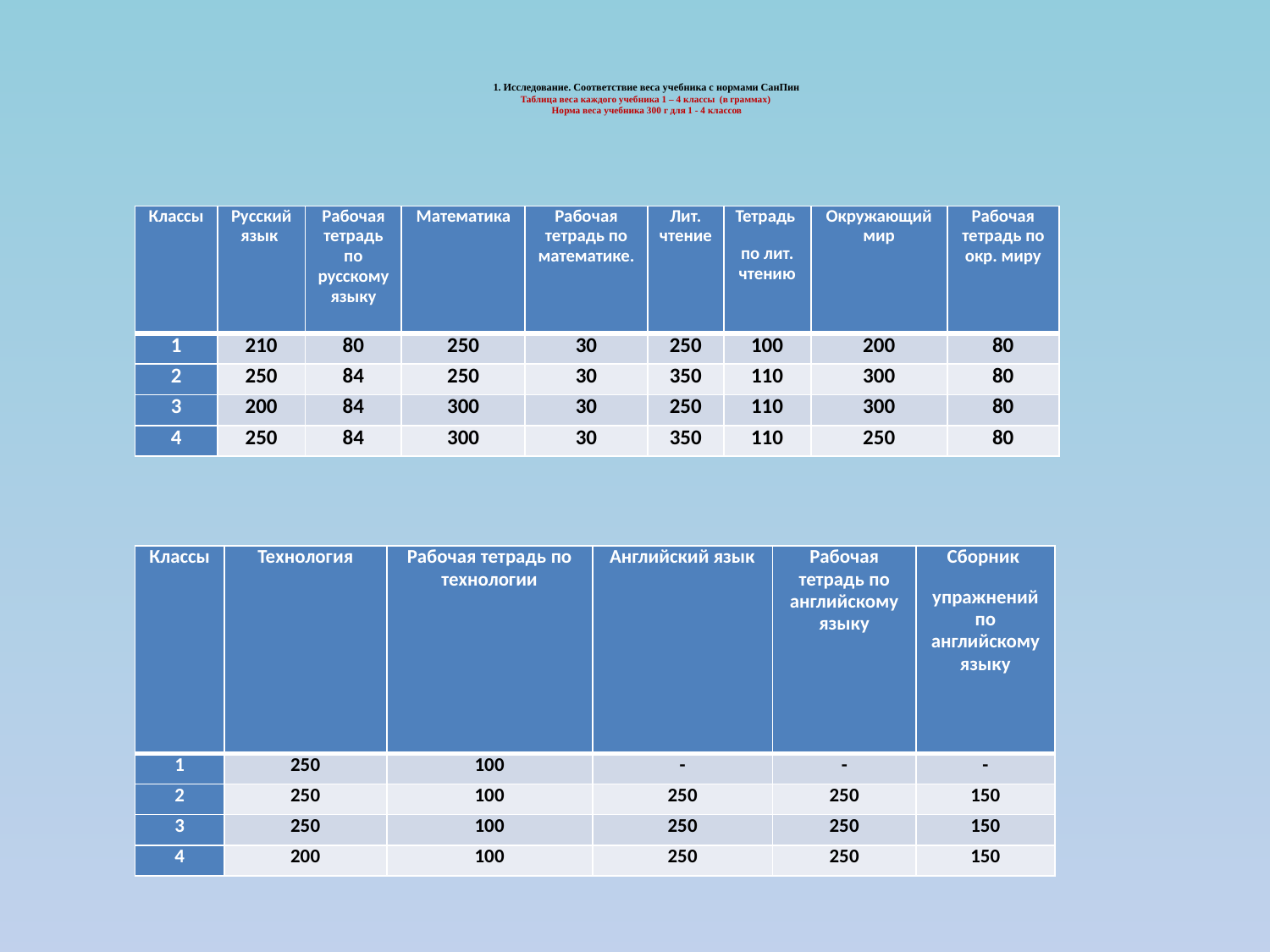

# 1. Исследование. Соответствие веса учебника с нормами СанПин Таблица веса каждого учебника 1 – 4 классы  (в граммах) Норма веса учебника 300 г для 1 - 4 классов
| Классы | Русский язык | Рабочая тетрадь по русскому языку | Математика | Рабочая тетрадь по математике. | Лит. чтение | Тетрадь по лит. чтению | Окружающий мир | Рабочая тетрадь по окр. миру |
| --- | --- | --- | --- | --- | --- | --- | --- | --- |
| 1 | 210 | 80 | 250 | 30 | 250 | 100 | 200 | 80 |
| 2 | 250 | 84 | 250 | 30 | 350 | 110 | 300 | 80 |
| 3 | 200 | 84 | 300 | 30 | 250 | 110 | 300 | 80 |
| 4 | 250 | 84 | 300 | 30 | 350 | 110 | 250 | 80 |
| Классы | Технология | Рабочая тетрадь по технологии | Английский язык | Рабочая тетрадь по английскому языку | Сборник упражнений по английскому языку |
| --- | --- | --- | --- | --- | --- |
| 1 | 250 | 100 | - | - | - |
| 2 | 250 | 100 | 250 | 250 | 150 |
| 3 | 250 | 100 | 250 | 250 | 150 |
| 4 | 200 | 100 | 250 | 250 | 150 |